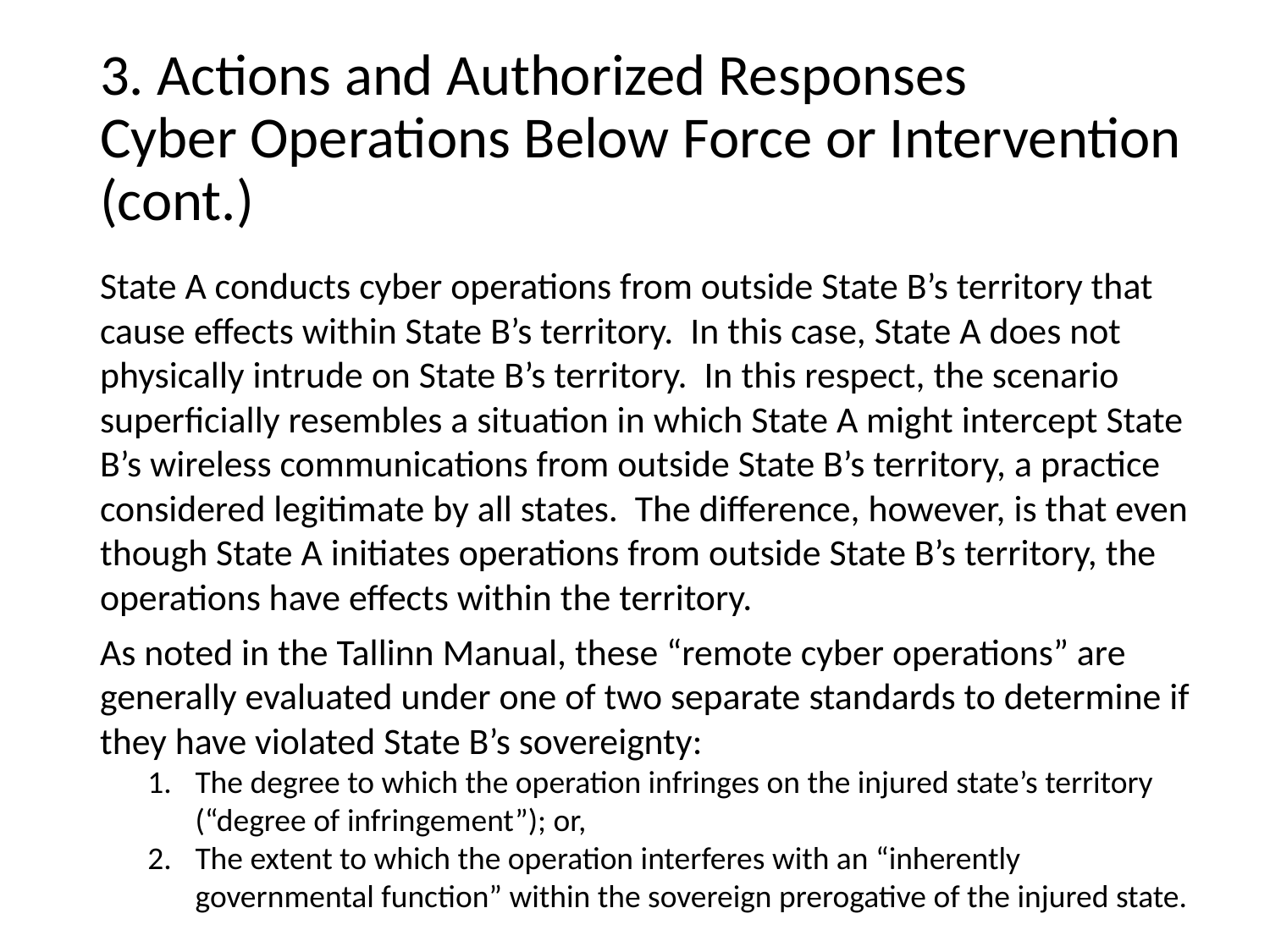

#
3. Actions and Authorized Responses
Cyber Operations Below Force or Intervention (cont.)
State A conducts cyber operations from outside State B’s territory that cause effects within State B’s territory.  In this case, State A does not physically intrude on State B’s territory.  In this respect, the scenario superficially resembles a situation in which State A might intercept State B’s wireless communications from outside State B’s territory, a practice considered legitimate by all states.  The difference, however, is that even though State A initiates operations from outside State B’s territory, the operations have effects within the territory.
As noted in the Tallinn Manual, these “remote cyber operations” are generally evaluated under one of two separate standards to determine if they have violated State B’s sovereignty:
The degree to which the operation infringes on the injured state’s territory (“degree of infringement”); or,
The extent to which the operation interferes with an “inherently governmental function” within the sovereign prerogative of the injured state.